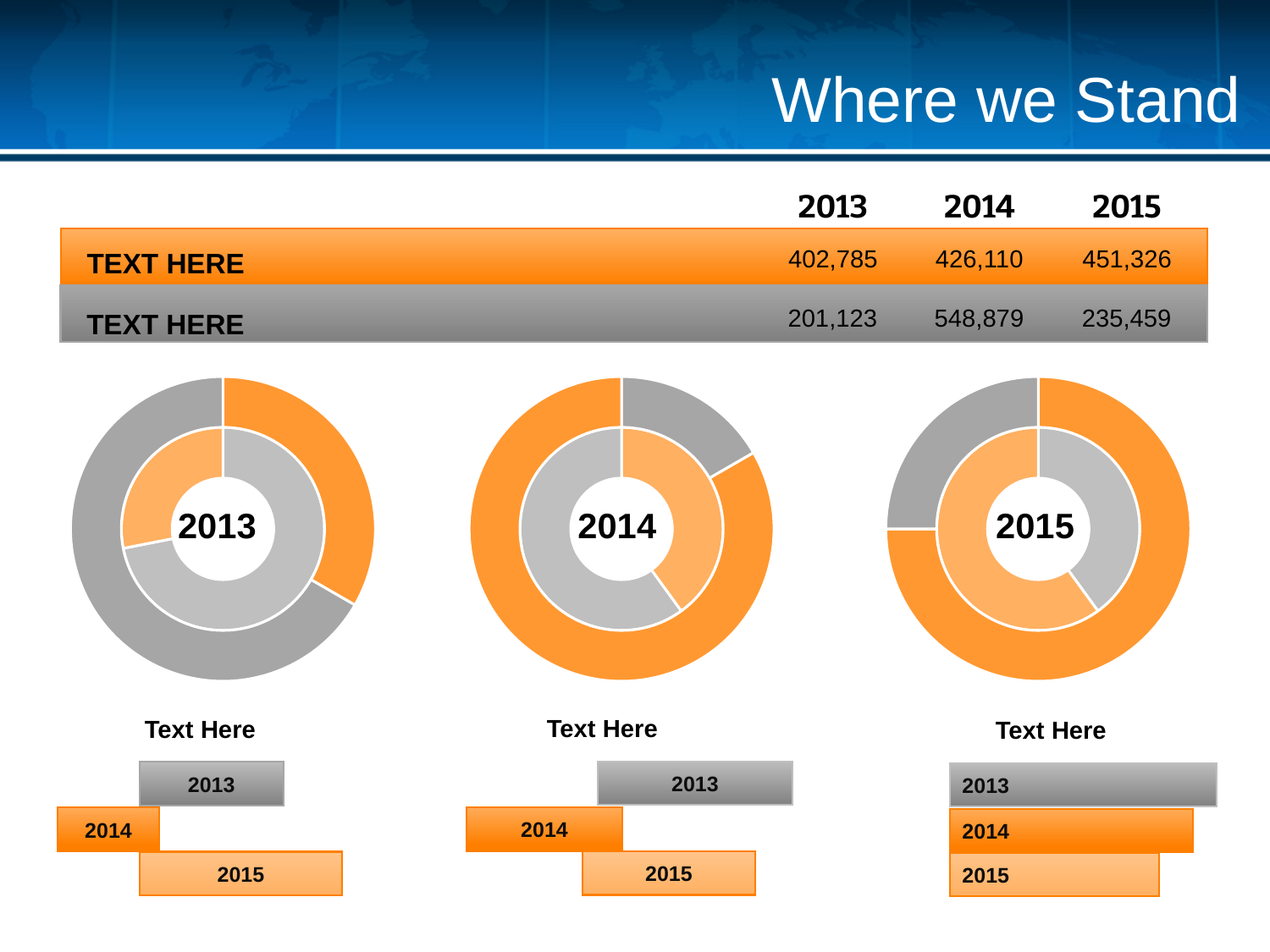

Where we Stand
2013
2014
2015

TEXT HERE
402,785
426,110
451,326

201,123
548,879
235,459
TEXT HERE

### Chart

| Category | Column1 | Column2 |
|---|---|---|
| 1st Qtr | 8.2 | 2.0 |
| 2nd Qtr | 3.2 | 4.0 |

### Chart

| Category | Sales | Column1 |
|---|---|---|
| 1st Qtr | 2.0 | 1.0 |
| 2nd QTR | 3.0 | 5.0 |

### Chart

| Category | Sales | Column1 |
|---|---|---|
| 1st Qtr | 4.0 | 3.0 |
| 2nd Qtr | 6.0 | 1.0 |
2013
2014
2015
Text Here
Text Here
Text Here
2013
2014
2015
2013
2014
2015
2013
2014
2015